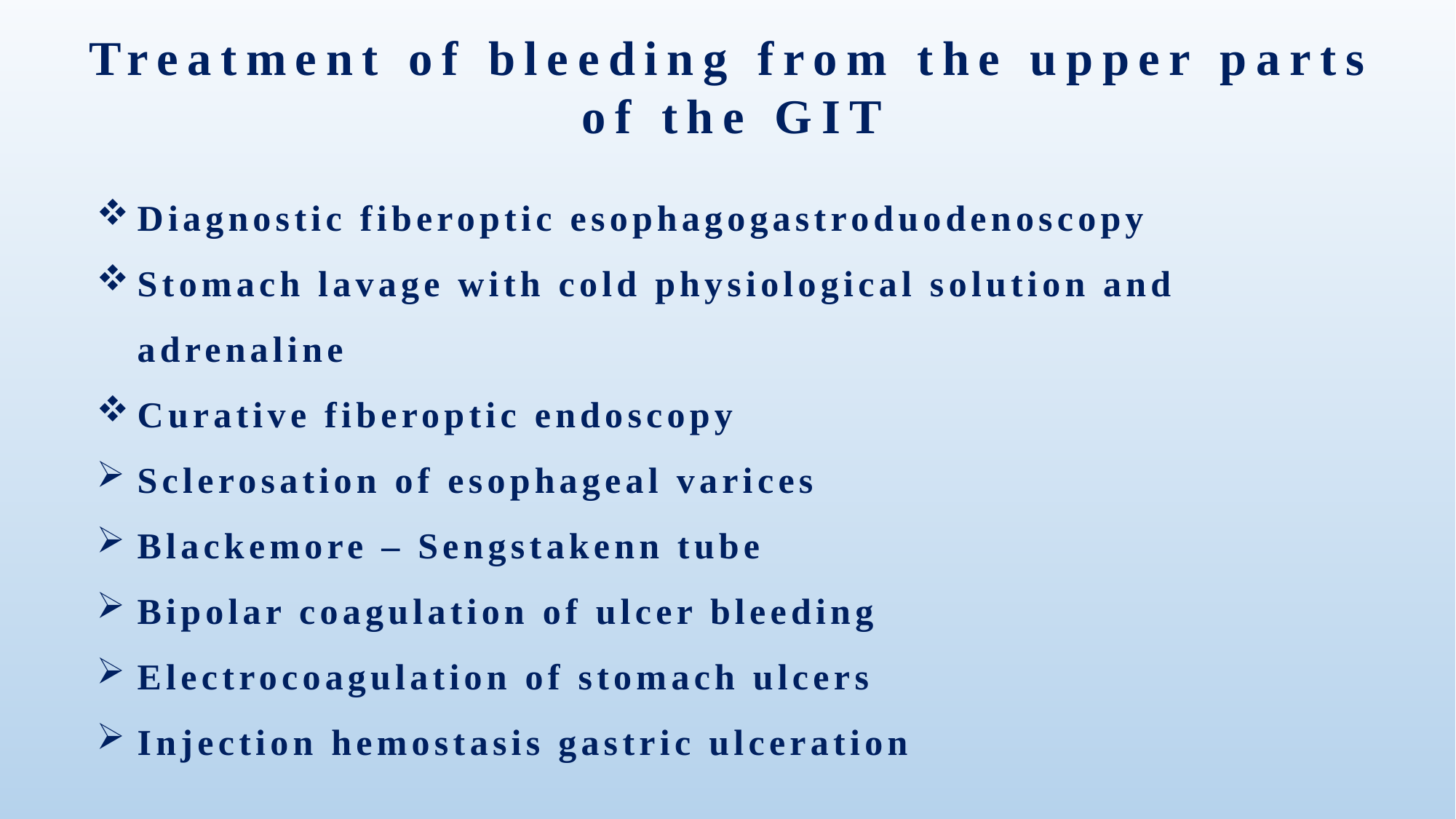

Treatment of bleeding from the upper parts of the GIT
Diagnostic fiberoptic esophagogastroduodenoscopy
Stomach lavage with cold physiological solution and adrenaline
Curative fiberoptic endoscopy
Sclerosation of esophageal varices
Blackemore – Sengstakenn tube
Bipolar coagulation of ulcer bleeding
Electrocoagulation of stomach ulcers
Injection hemostasis gastric ulceration